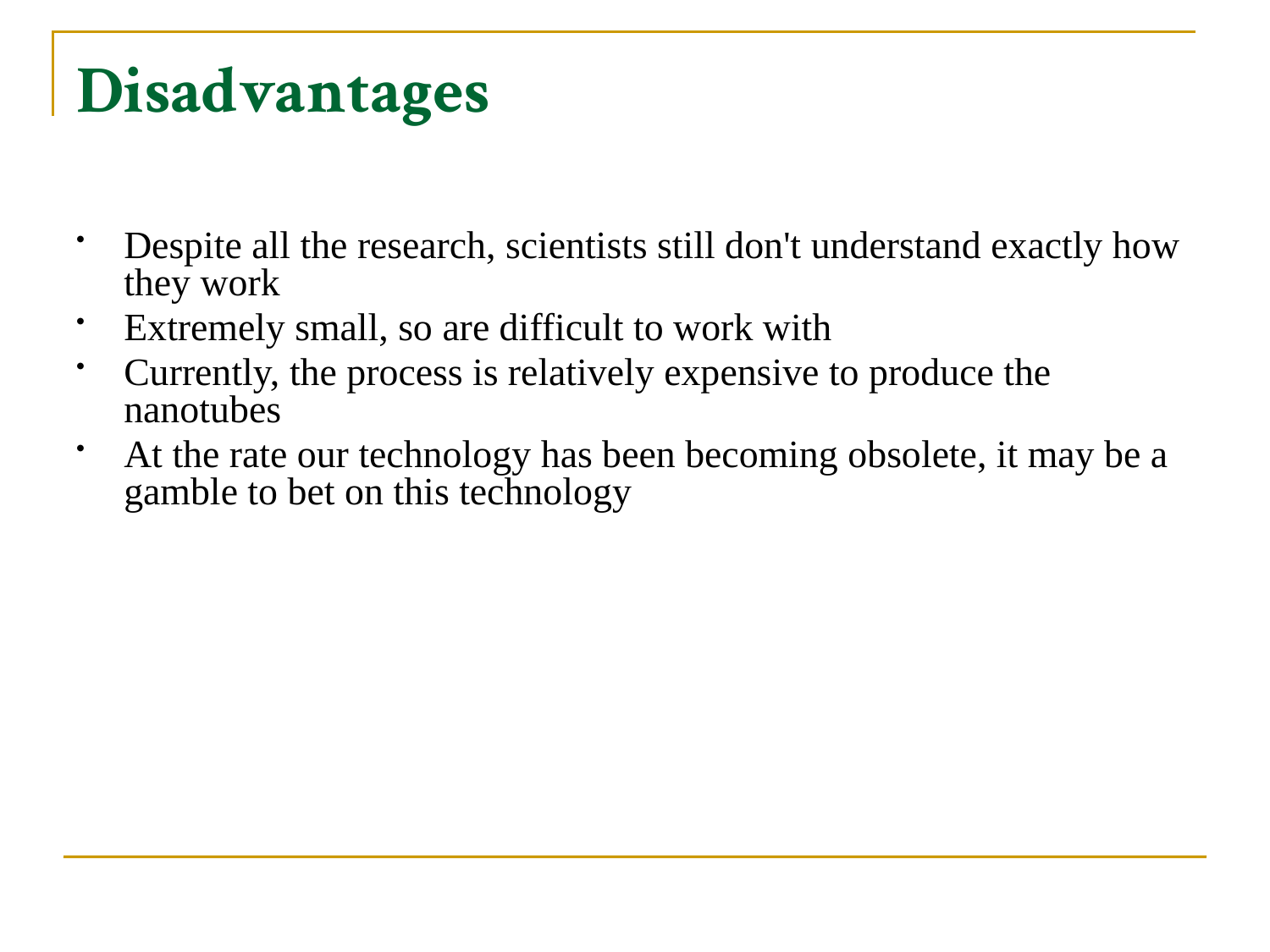

# Disadvantages
Despite all the research, scientists still don't understand exactly how they work
Extremely small, so are difficult to work with
Currently, the process is relatively expensive to produce the nanotubes
At the rate our technology has been becoming obsolete, it may be a gamble to bet on this technology